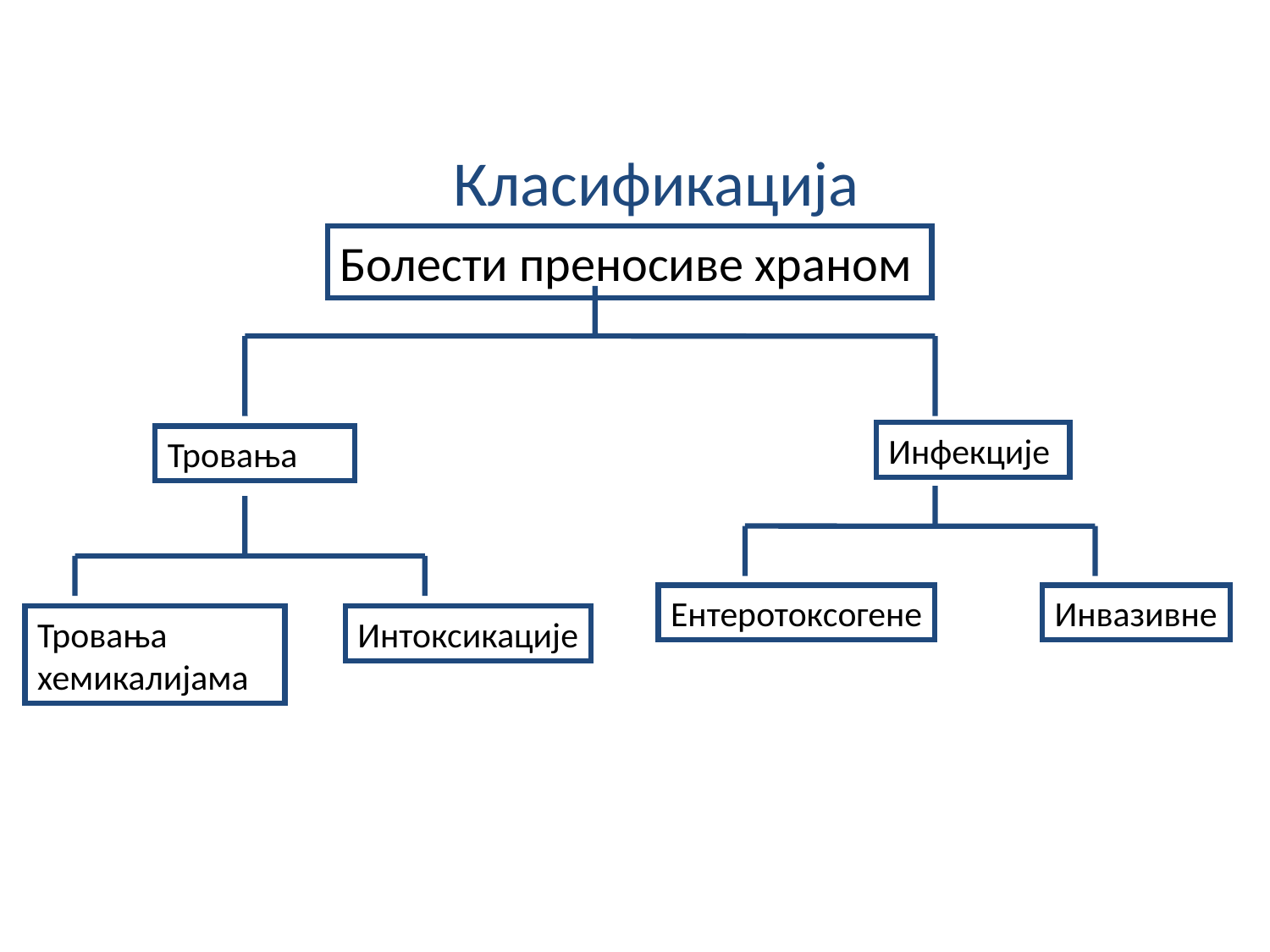

Класификација
Болести преносиве храном

Инфекције
Тровања

Ентеротоксогене
Инвазивне
Тровања хемикалијама
Интоксикације